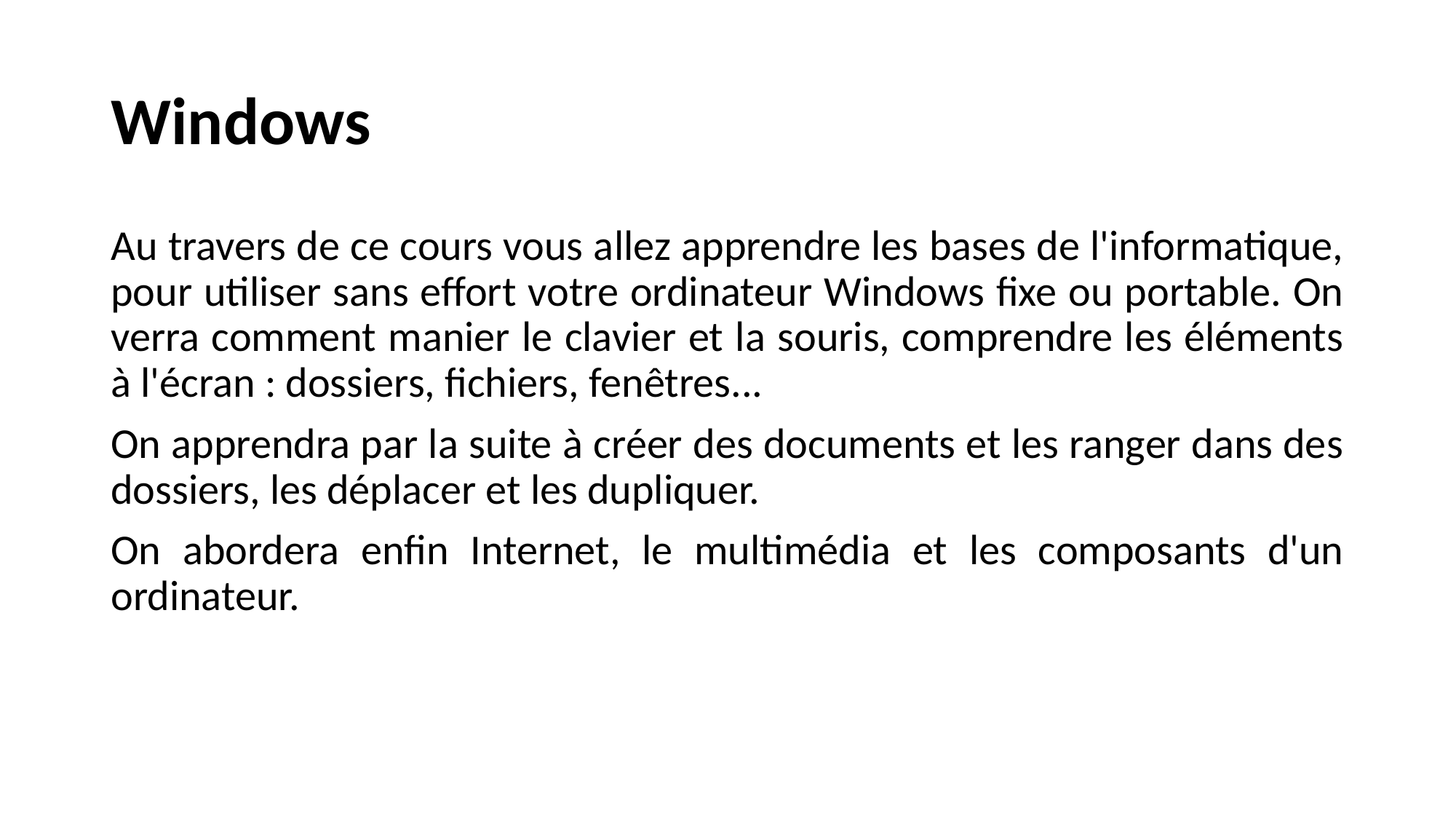

# Windows
Au travers de ce cours vous allez apprendre les bases de l'informatique, pour utiliser sans effort votre ordinateur Windows fixe ou portable. On verra comment manier le clavier et la souris, comprendre les éléments à l'écran : dossiers, fichiers, fenêtres...
On apprendra par la suite à créer des documents et les ranger dans des dossiers, les déplacer et les dupliquer.
On abordera enfin Internet, le multimédia et les composants d'un ordinateur.